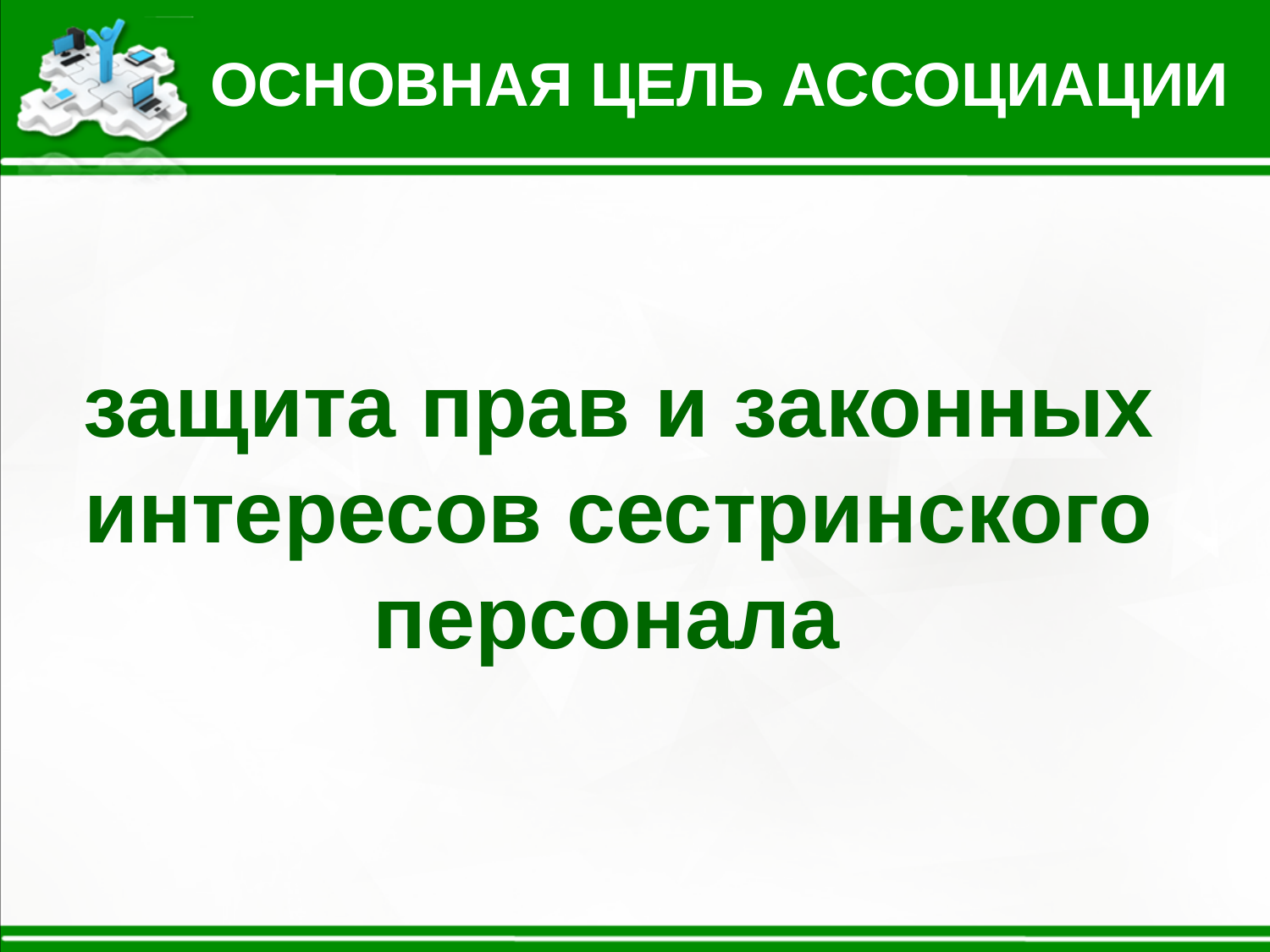

ОСНОВНАЯ ЦЕЛЬ АССОЦИАЦИИ
защита прав и законных интересов сестринского персонала